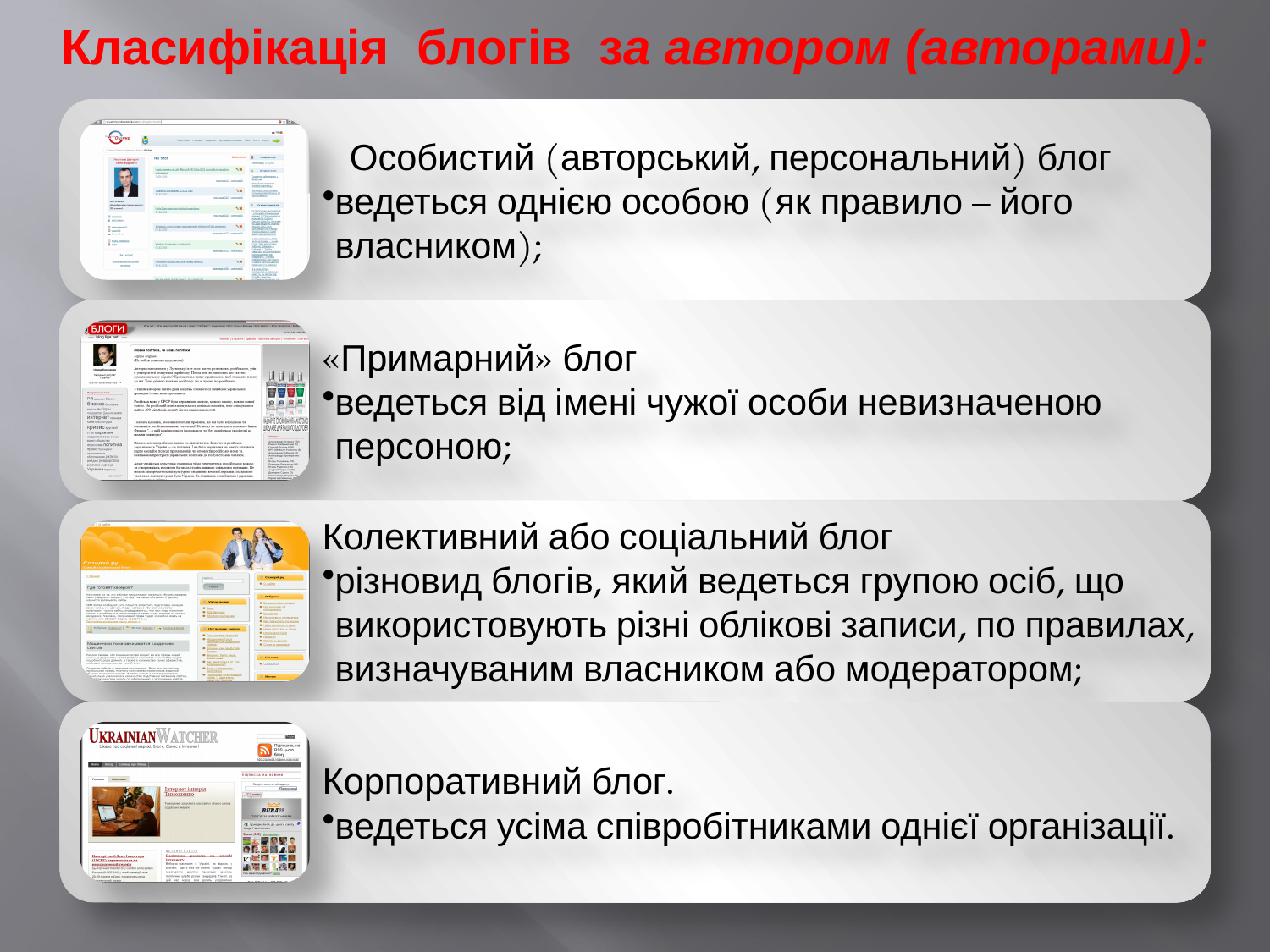

# Класифікація  блогів  за автором (авторами):
   Особистий (авторський, персональний) блог
ведеться однією особою (як правило – його власником);
«Примарний» блог
ведеться від імені чужої особи невизначеною персоною;
Колективний або соціальний блог
різновид блогів, який ведеться групою осіб, що використовують різні облікові записи, по правилах, визначуваним власником або модератором;
Корпоративний блог.
ведеться усіма співробітниками однієї організації.